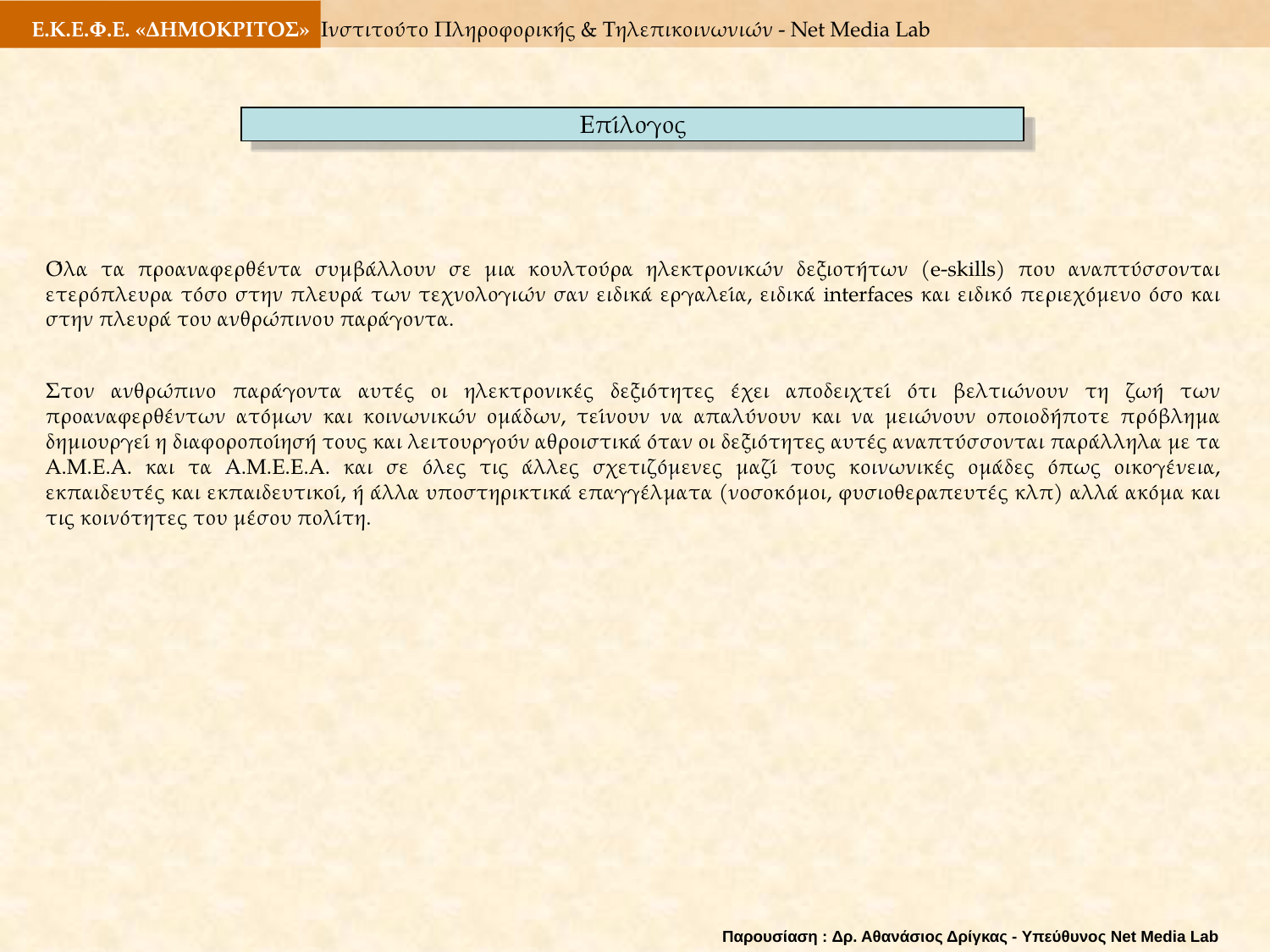

Ε.Κ.Ε.Φ.Ε. «ΔΗΜΟΚΡΙΤΟΣ»  Ινστιτούτο Πληροφορικής & Τηλεπικοινωνιών - Net Media Lab
Επίλογος

Όλα τα προαναφερθέντα συμβάλλουν σε μια κουλτούρα ηλεκτρονικών δεξιοτήτων (e-skills) που αναπτύσσονται ετερόπλευρα τόσο στην πλευρά των τεχνολογιών σαν ειδικά εργαλεία, ειδικά interfaces και ειδικό περιεχόμενο όσο και στην πλευρά του ανθρώπινου παράγοντα.

Στον ανθρώπινο παράγοντα αυτές οι ηλεκτρονικές δεξιότητες έχει αποδειχτεί ότι βελτιώνουν τη ζωή των προαναφερθέντων ατόμων και κοινωνικών ομάδων, τείνουν να απαλύνουν και να μειώνουν οποιοδήποτε πρόβλημα δημιουργεί η διαφοροποίησή τους και λειτουργούν αθροιστικά όταν οι δεξιότητες αυτές αναπτύσσονται παράλληλα με τα Α.Μ.Ε.Α. και τα Α.Μ.Ε.Ε.Α. και σε όλες τις άλλες σχετιζόμενες μαζί τους κοινωνικές ομάδες όπως οικογένεια, εκπαιδευτές και εκπαιδευτικοί, ή άλλα υποστηρικτικά επαγγέλματα (νοσοκόμοι, φυσιοθεραπευτές κλπ) αλλά ακόμα και τις κοινότητες του μέσου πολίτη.
Παρουσίαση : Δρ. Αθανάσιος Δρίγκας - Υπεύθυνος Net Media Lab